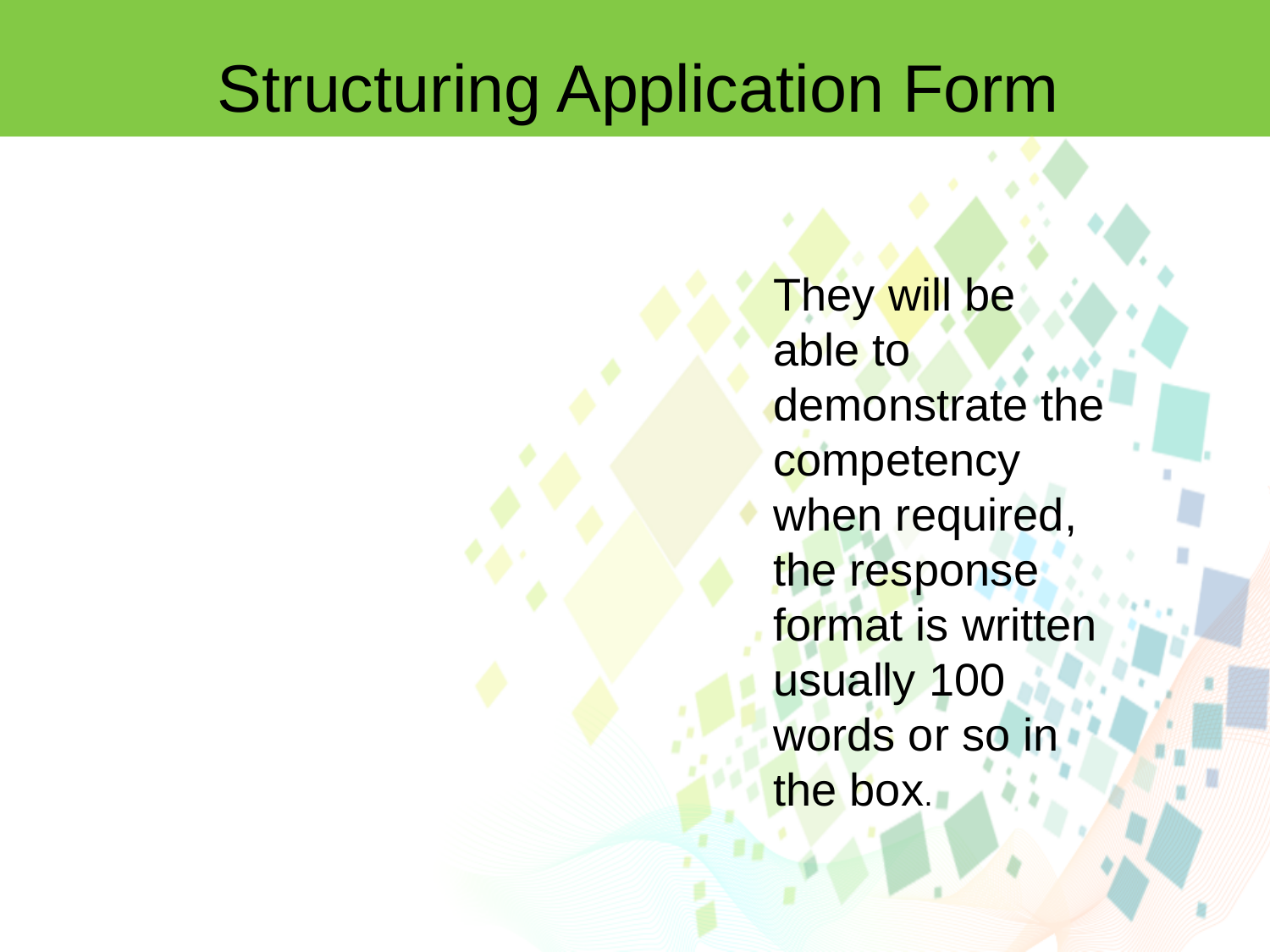

Structuring Application Form
They will be able to demonstrate the competency when required, the response format is written usually 100 words or so in the box.